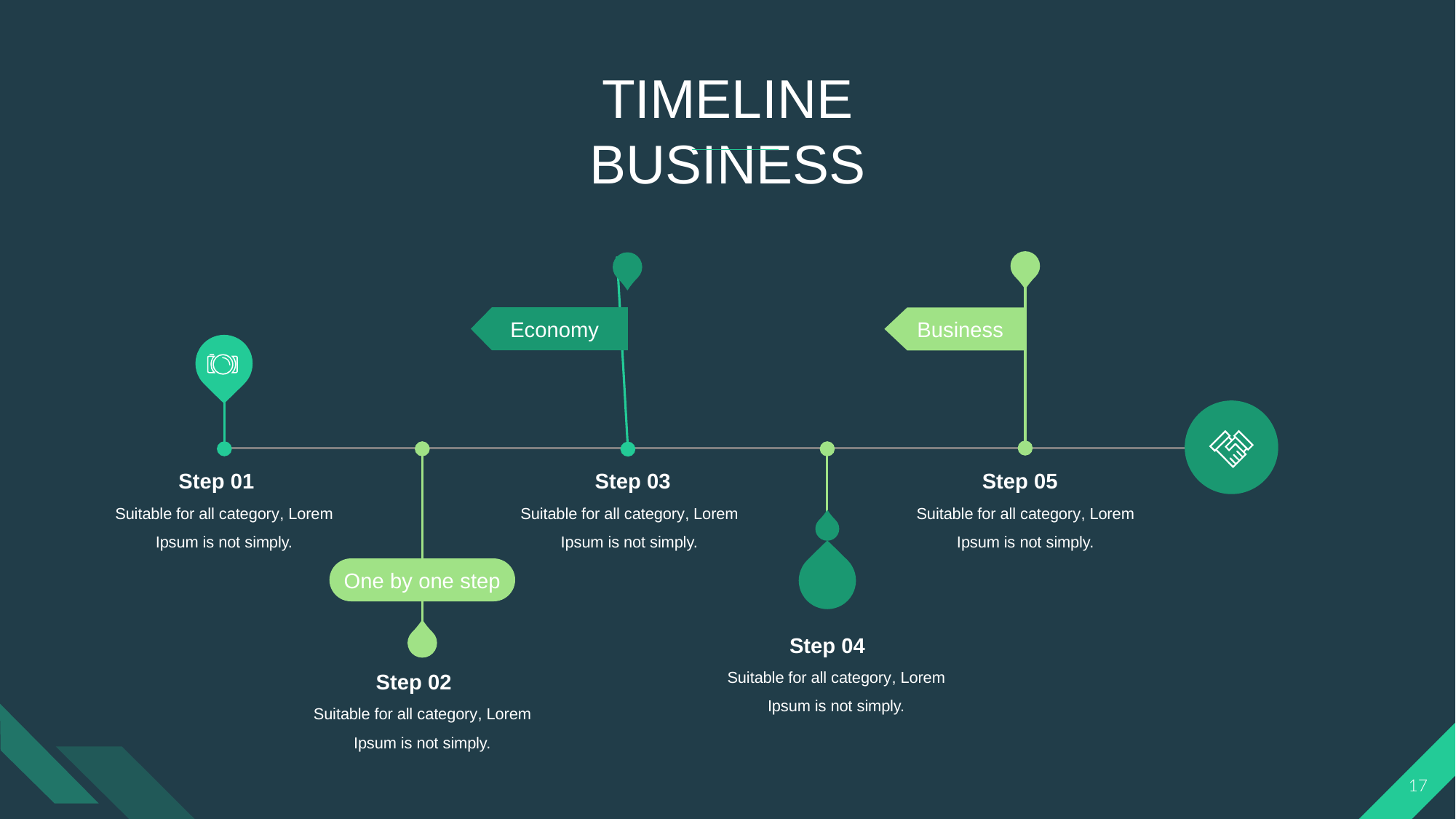

TIMELINE BUSINESS

Business

Economy

One by one step

Step 01
Step 03
Step 05
Suitable for all category, Lorem Ipsum is not simply.
Suitable for all category, Lorem Ipsum is not simply.
Suitable for all category, Lorem Ipsum is not simply.
Step 04
Suitable for all category, Lorem Ipsum is not simply.
Step 02
Suitable for all category, Lorem Ipsum is not simply.